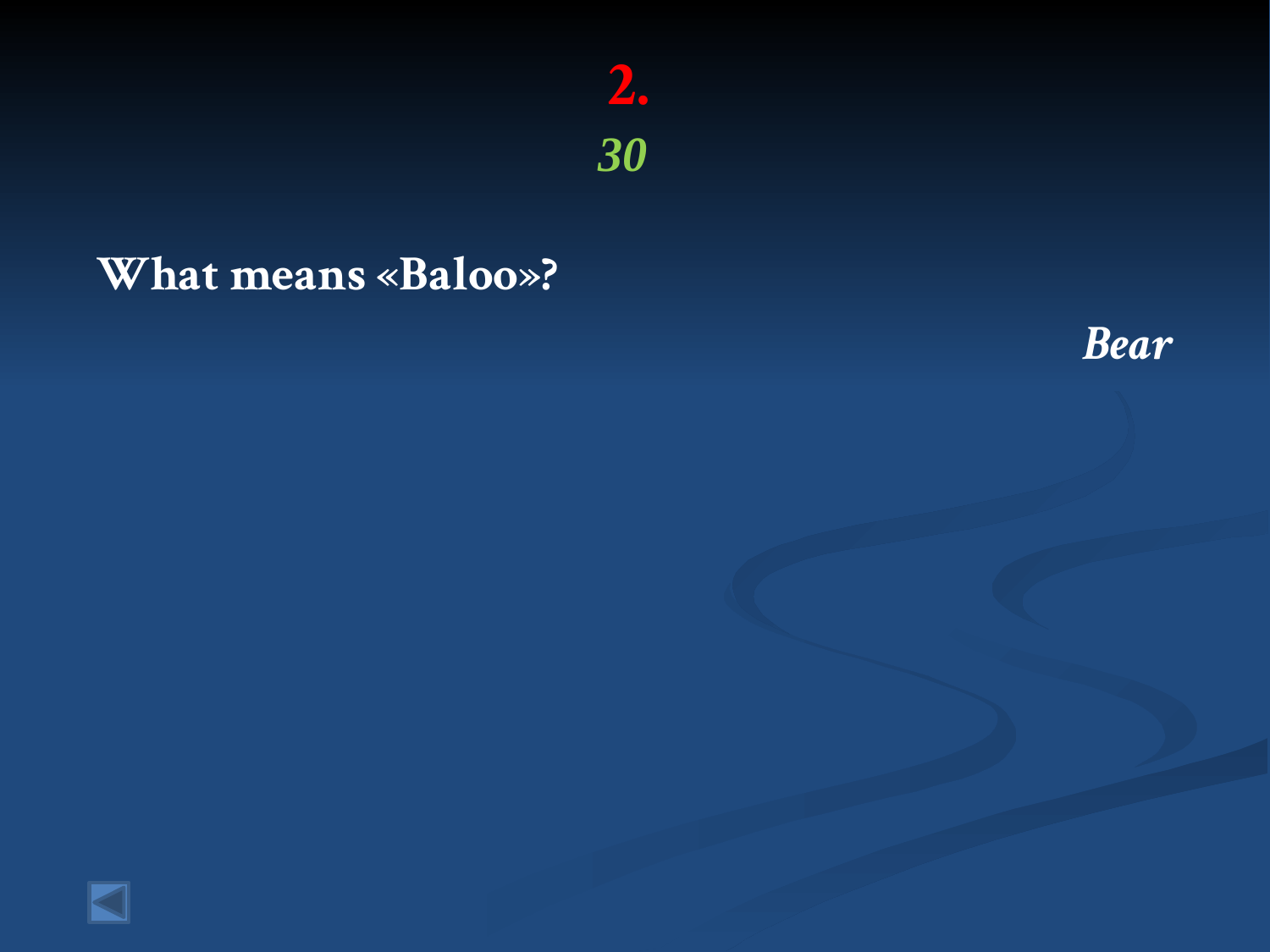

# 2.
30

What means «Baloo»?
Bear